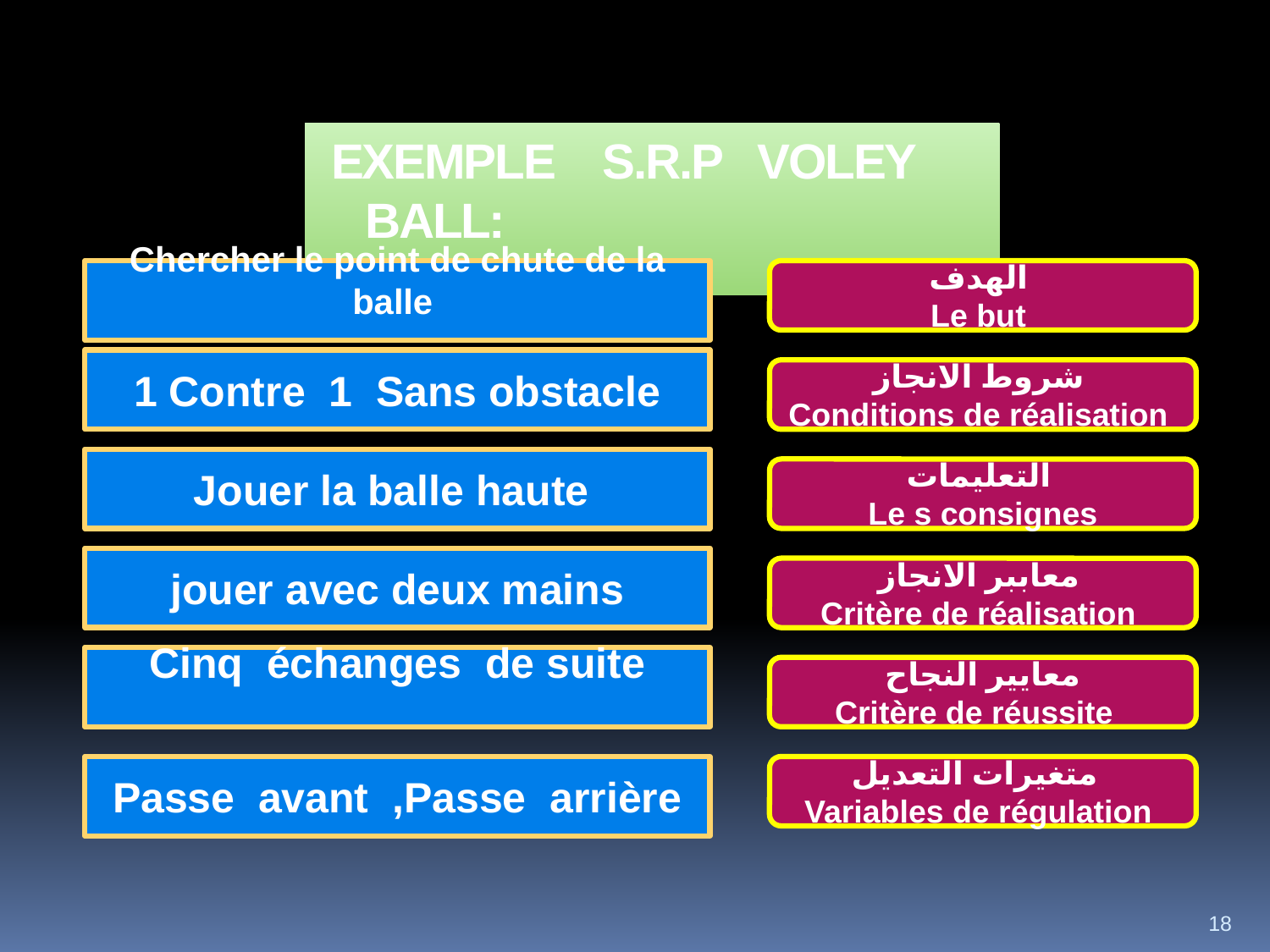

EXEMPLE    S.R.P   VOLEY BALL:
Chercher le point de chute de la balle
الهدف
Le but
1 Contre  1  Sans obstacle
شروط الانجاز
Conditions de réalisation
Jouer la balle haute
التعليمات
Le s consignes
jouer avec deux mains
معاببر الانجاز
Critère de réalisation
Cinq  échanges  de suite

معايير النجاح
Critère de réussite
Passe  avant  ,Passe  arrière
متغيرات التعديل
Variables de régulation
18